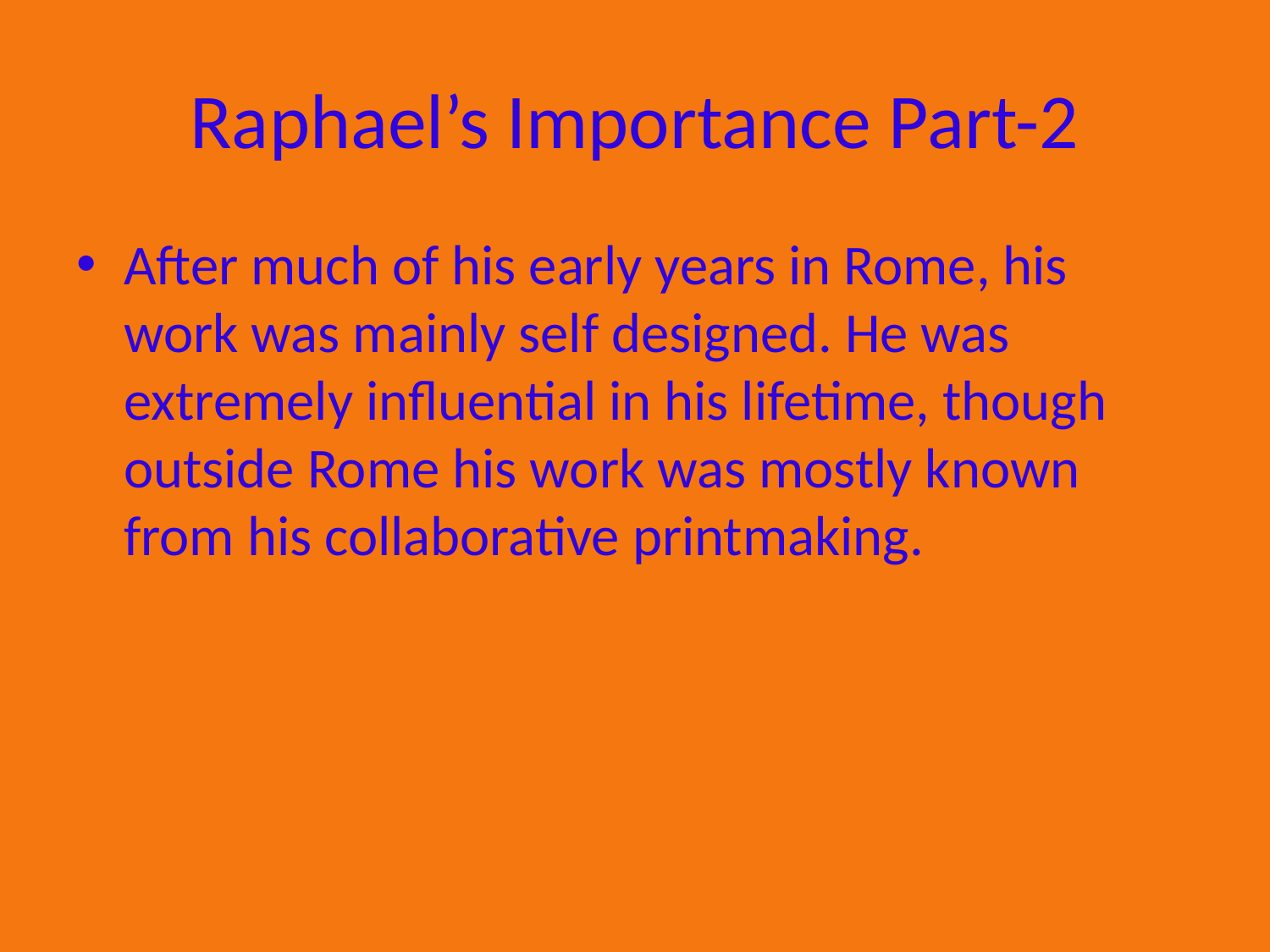

# Raphael’s Importance Part-2
After much of his early years in Rome, his work was mainly self designed. He was extremely influential in his lifetime, though outside Rome his work was mostly known from his collaborative printmaking.